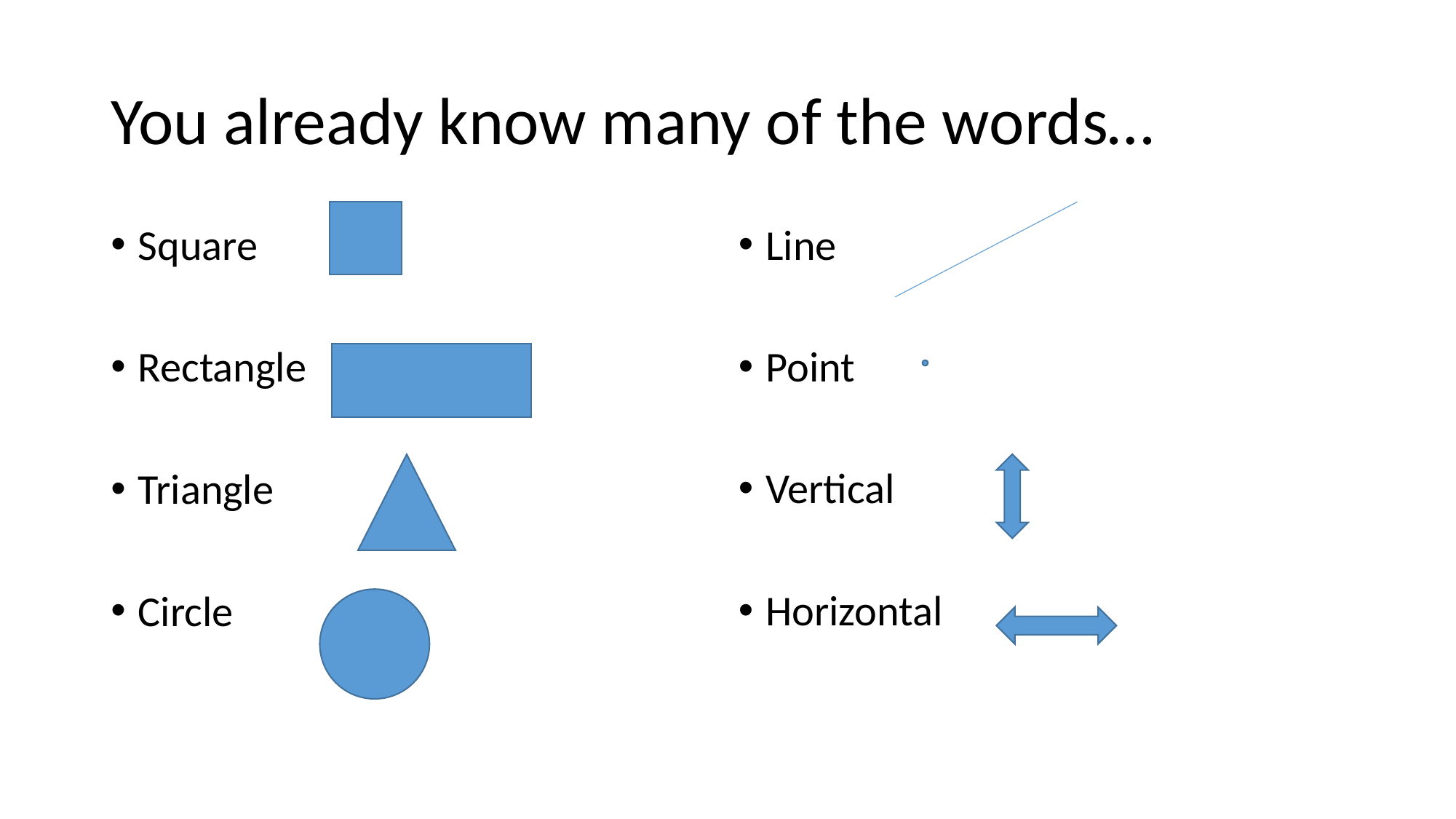

# You already know many of the words…

Square

Rectangle

Triangle

Circle
Line

Point

Vertical

Horizontal